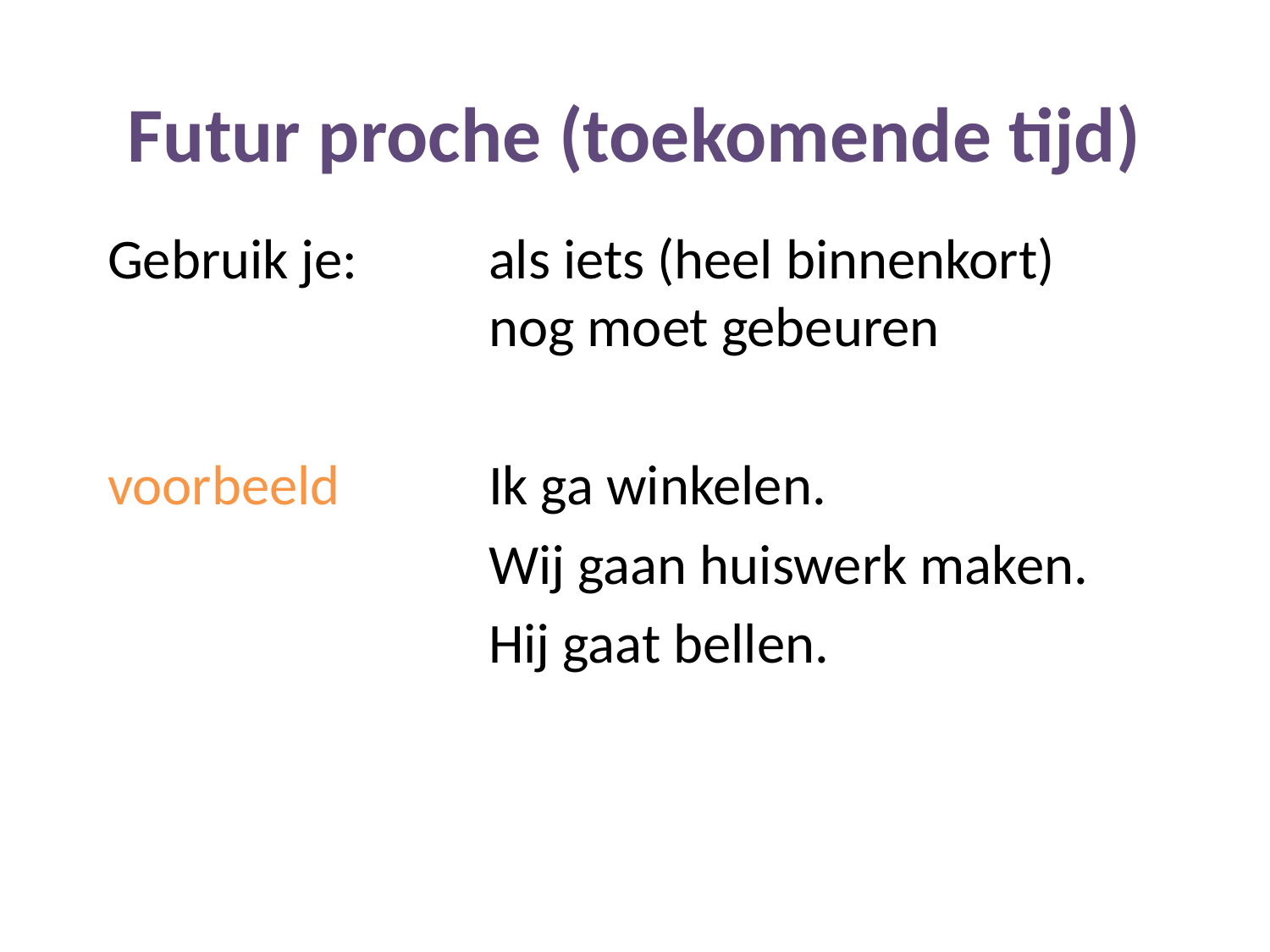

Futur proche (toekomende tijd)
Gebruik je:		als iets (heel binnenkort) 				nog moet gebeuren

voorbeeld		Ik ga winkelen.
			Wij gaan huiswerk maken.
			Hij gaat bellen.